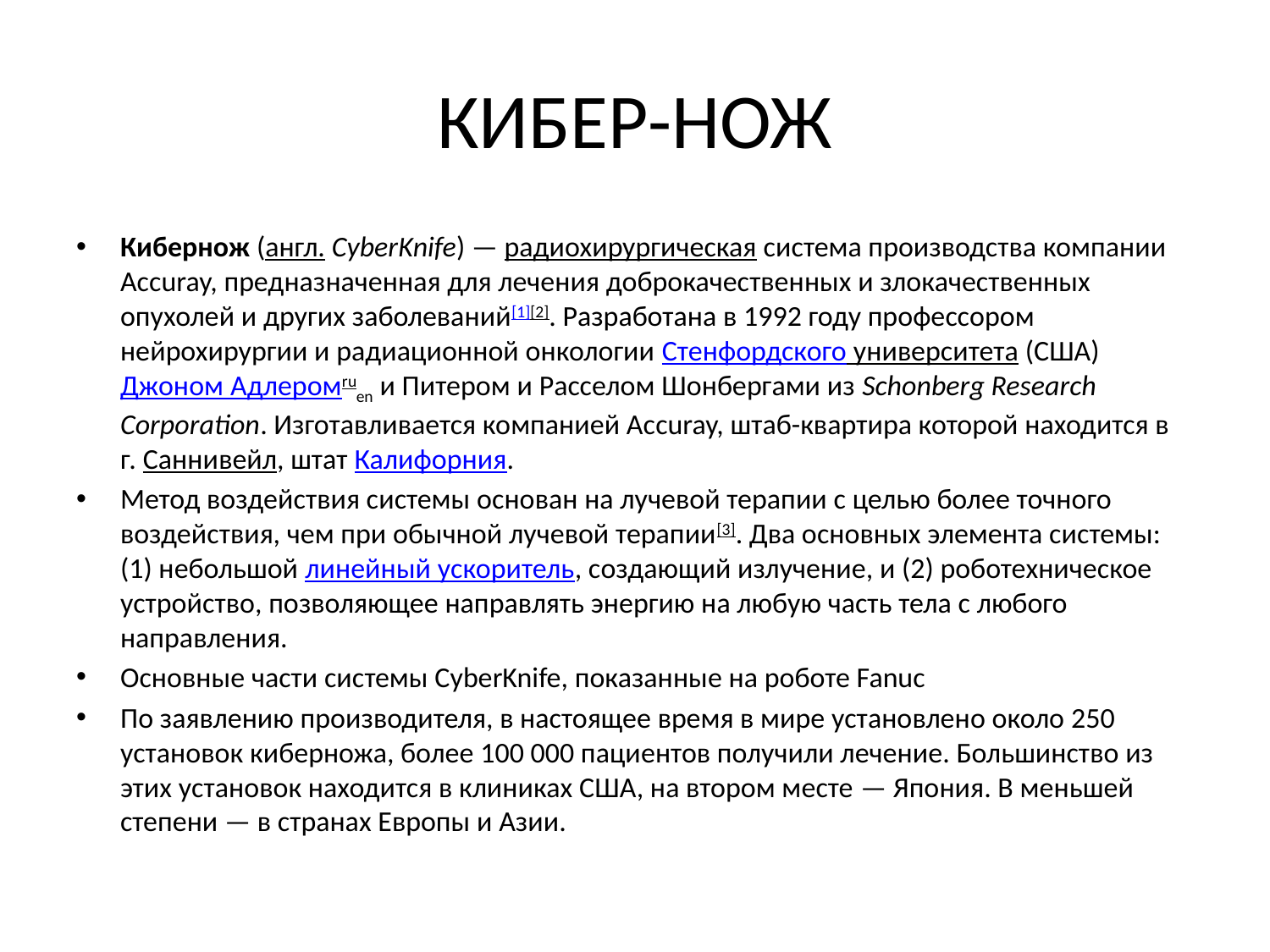

# КИБЕР-НОЖ
Кибернож (англ. CyberKnife) — радиохирургическая система производства компании Accuray, предназначенная для лечения доброкачественных и злокачественных опухолей и других заболеваний[1][2]. Разработана в 1992 году профессором нейрохирургии и радиационной онкологии Стенфордского университета (США) Джоном Адлеромruen и Питером и Расселом Шонбергами из Schonberg Research Corporation. Изготавливается компанией Accuray, штаб-квартира которой находится в г. Саннивейл, штат Калифорния.
Метод воздействия системы основан на лучевой терапии с целью более точного воздействия, чем при обычной лучевой терапии[3]. Два основных элемента системы: (1) небольшой линейный ускоритель, создающий излучение, и (2) роботехническое устройство, позволяющее направлять энергию на любую часть тела с любого направления.
Основные части системы CyberKnife, показанные на роботе Fanuc
По заявлению производителя, в настоящее время в мире установлено около 250 установок киберножа, более 100 000 пациентов получили лечение. Большинство из этих установок находится в клиниках США, на втором месте — Япония. В меньшей степени — в странах Европы и Азии.